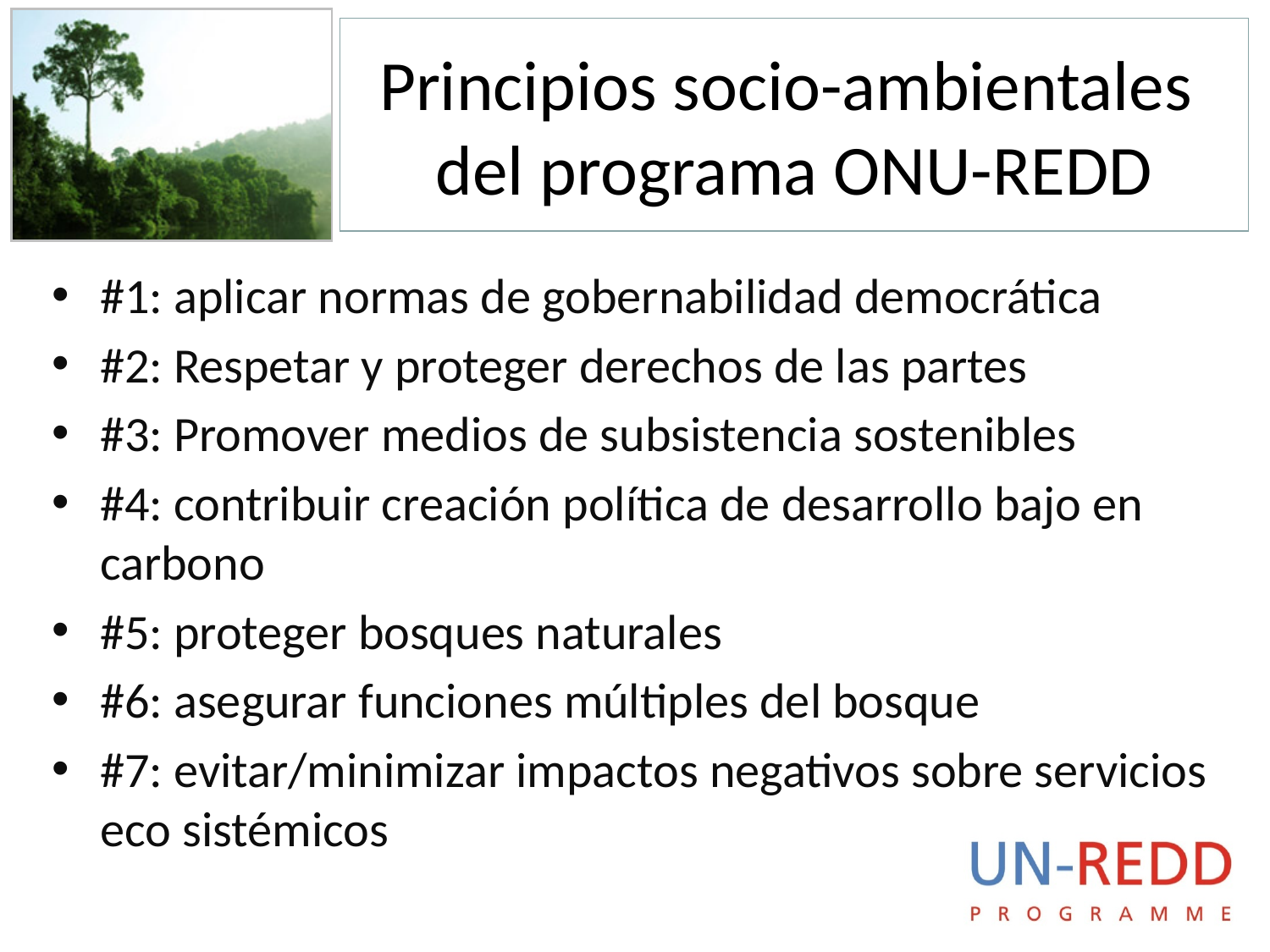

# Principios socio-ambientales del programa ONU-REDD
#1: aplicar normas de gobernabilidad democrática
#2: Respetar y proteger derechos de las partes
#3: Promover medios de subsistencia sostenibles
#4: contribuir creación política de desarrollo bajo en carbono
#5: proteger bosques naturales
#6: asegurar funciones múltiples del bosque
#7: evitar/minimizar impactos negativos sobre servicios eco sistémicos